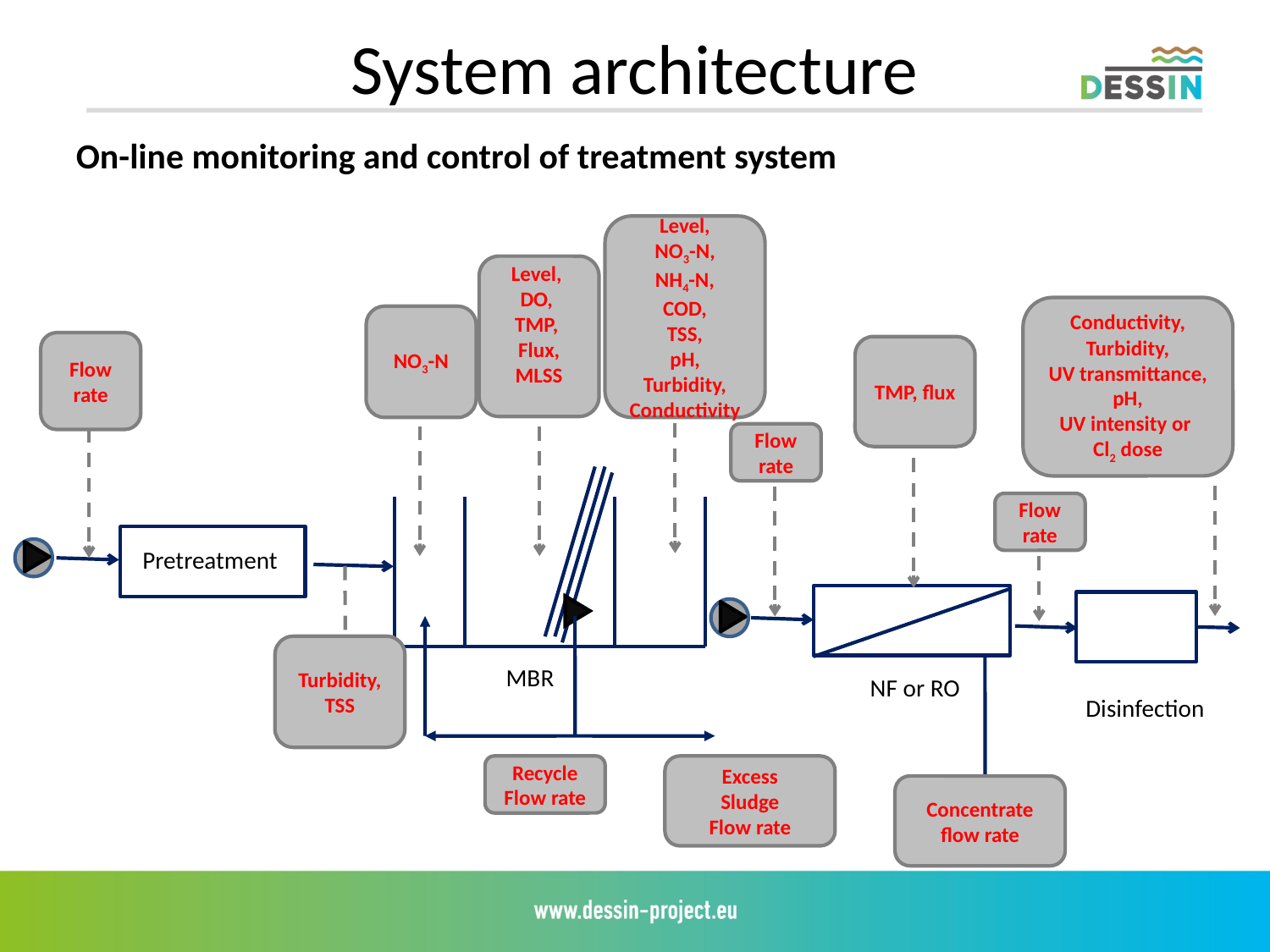

System architecture
On-line monitoring and control of treatment system
Level,
NO3-N,
NH4-N,
COD,
TSS,
pH,
Turbidity,
Conductivity
Level,
DO,
TMP,
Flux,
MLSS

Conductivity,
Turbidity,
UV transmittance,
pH,
UV intensity or
Cl2 dose
NO3-N
Flow rate
TMP, flux
Flow rate
Flow rate

Pretreatment

Turbidity,
TSS
MBR

NF or RO

Disinfection

Recycle
Flow rate
Excess
Sludge
Flow rate
Concentrate
flow rate